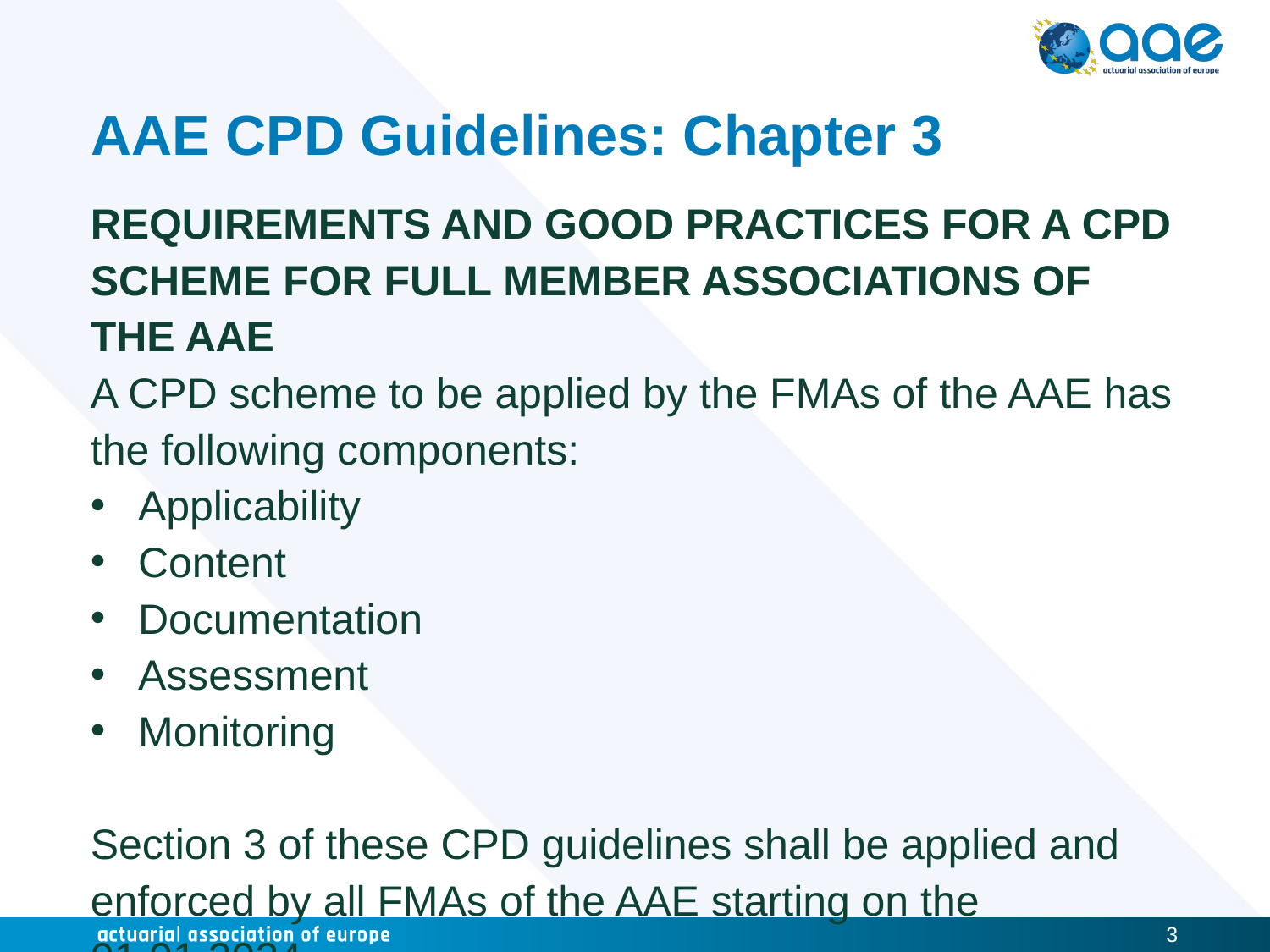

# AAE CPD Guidelines: Chapter 3
REQUIREMENTS AND GOOD PRACTICES FOR A CPD SCHEME FOR FULL MEMBER ASSOCIATIONS OF THE AAE
A CPD scheme to be applied by the FMAs of the AAE has the following components:
Applicability
Content
Documentation
Assessment
Monitoring

Section 3 of these CPD guidelines shall be applied and enforced by all FMAs of the AAE starting on the 01.01.2024.
3